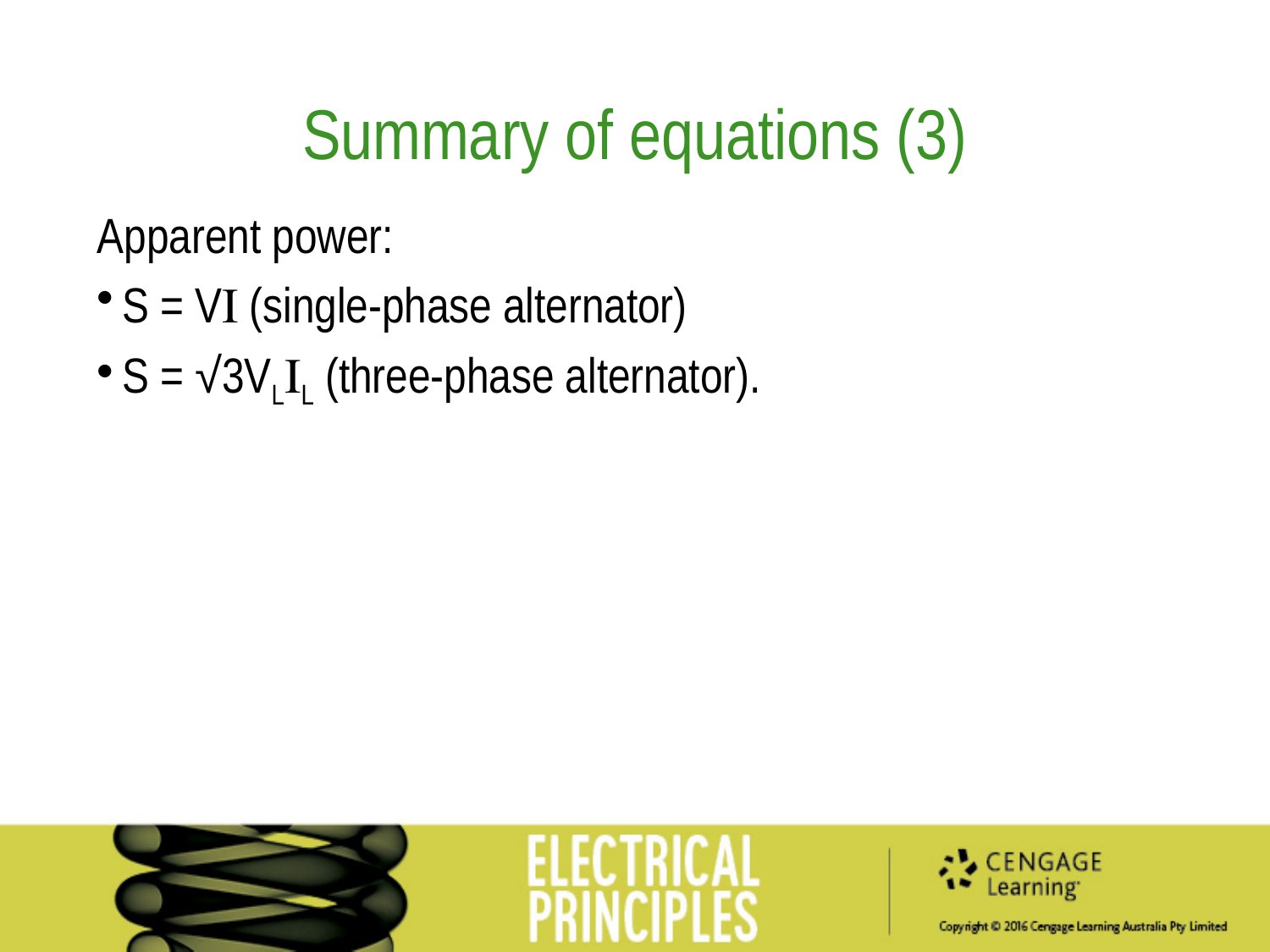

Summary of equations (3)

Apparent power:
S = VI (single-phase alternator)
S = √3VLIL (three-phase alternator).